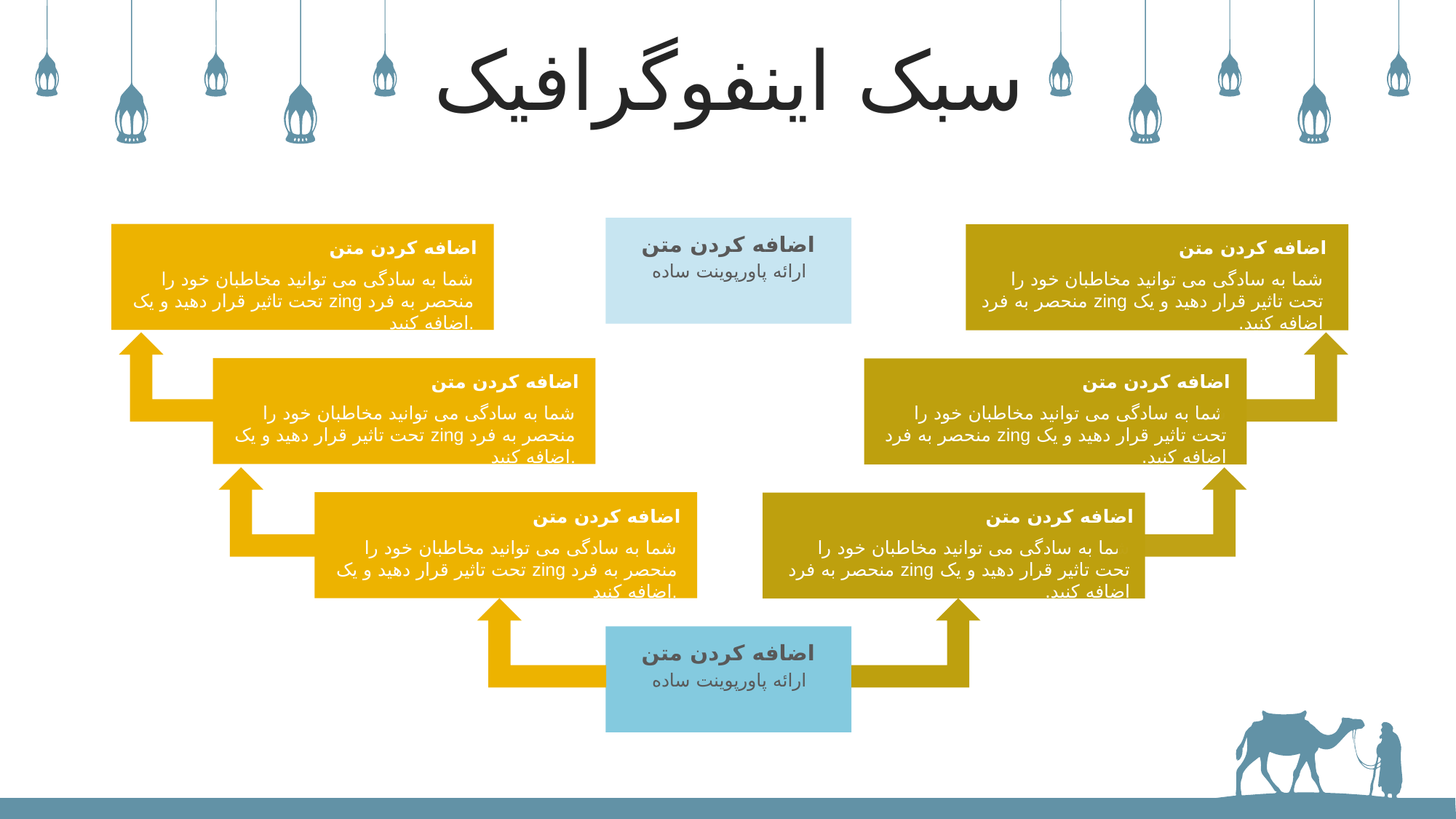

سبک اینفوگرافیک

اضافه کردن متن
ارائه پاورپوینت ساده
اضافه کردن متن
شما به سادگی می توانید مخاطبان خود را تحت تاثیر قرار دهید و یک zing منحصر به فرد اضافه کنید.
اضافه کردن متن
شما به سادگی می توانید مخاطبان خود را تحت تاثیر قرار دهید و یک zing منحصر به فرد اضافه کنید.

اضافه کردن متن
شما به سادگی می توانید مخاطبان خود را تحت تاثیر قرار دهید و یک zing منحصر به فرد اضافه کنید.
اضافه کردن متن
شما به سادگی می توانید مخاطبان خود را تحت تاثیر قرار دهید و یک zing منحصر به فرد اضافه کنید.

اضافه کردن متن
شما به سادگی می توانید مخاطبان خود را تحت تاثیر قرار دهید و یک zing منحصر به فرد اضافه کنید.
اضافه کردن متن
شما به سادگی می توانید مخاطبان خود را تحت تاثیر قرار دهید و یک zing منحصر به فرد اضافه کنید.

اضافه کردن متن
ارائه پاورپوینت ساده